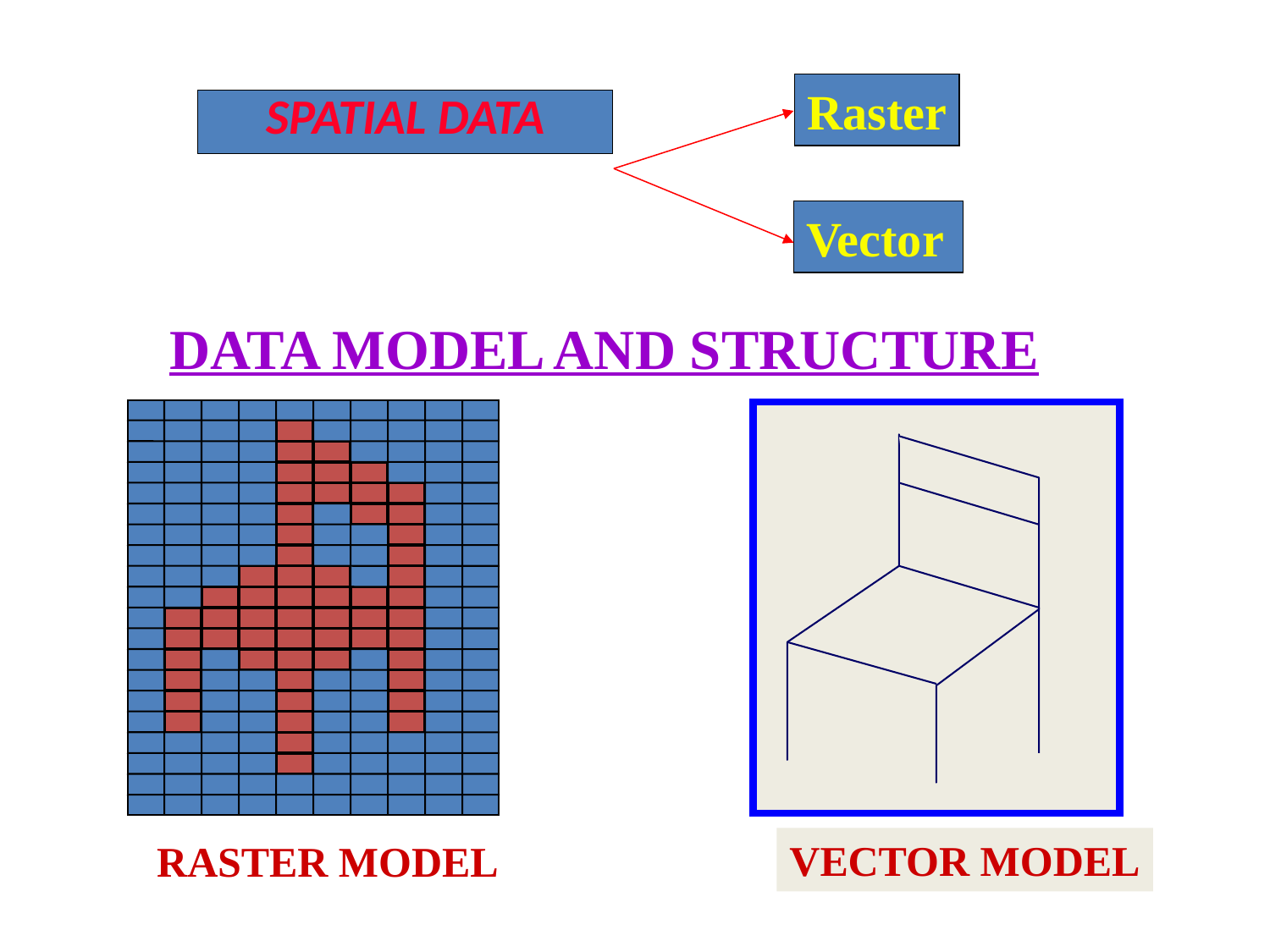

Raster
# SPATIAL DATA

Vector

DATA MODEL AND STRUCTURE

RASTER MODEL

VECTOR MODEL